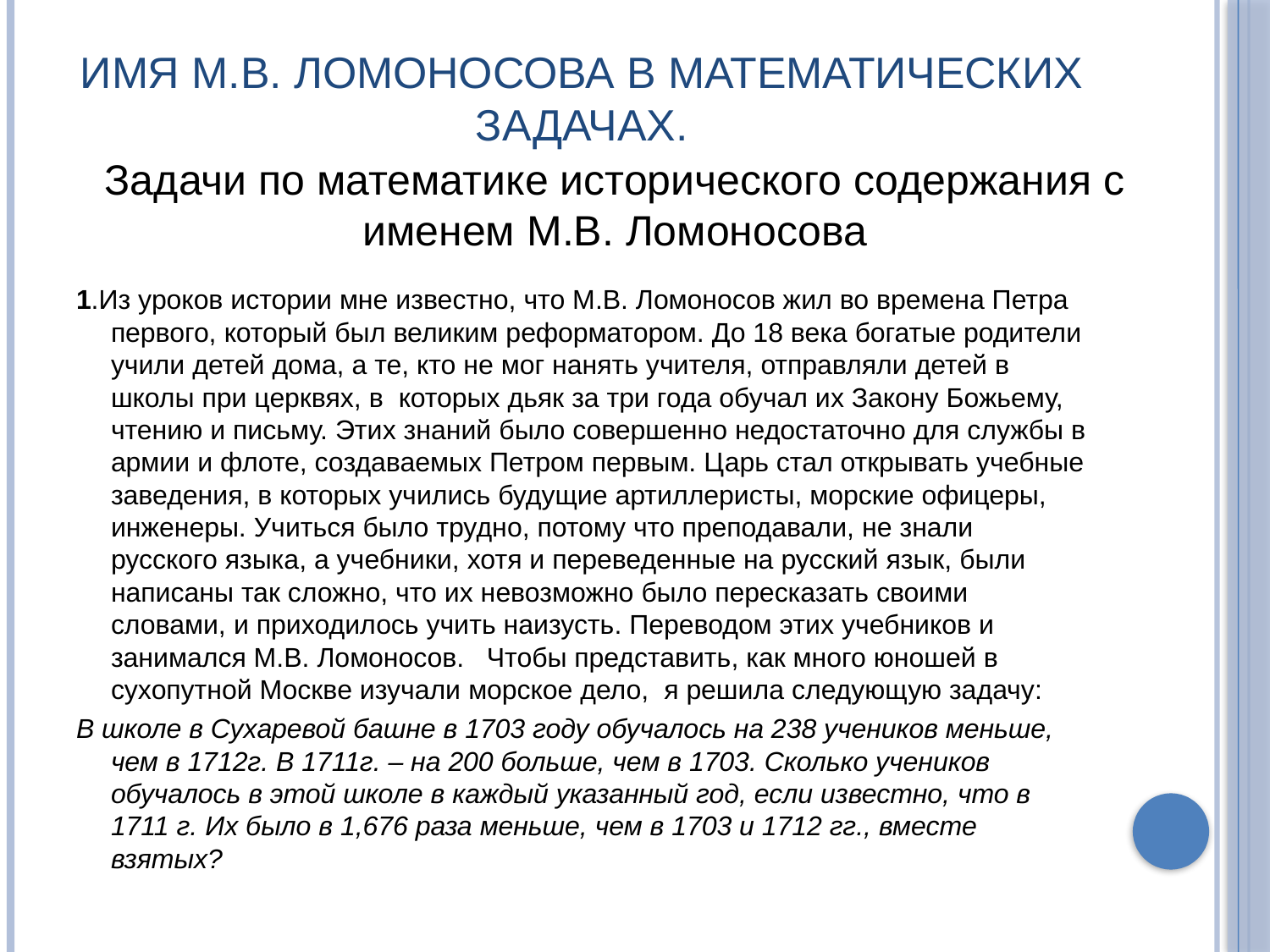

# Имя М.В. Ломоносова в математических задачах.
Задачи по математике исторического содержания с именем М.В. Ломоносова
1.Из уроков истории мне известно, что М.В. Ломоносов жил во времена Петра первого, который был великим реформатором. До 18 века богатые родители учили детей дома, а те, кто не мог нанять учителя, отправляли детей в школы при церквях, в  которых дьяк за три года обучал их Закону Божьему, чтению и письму. Этих знаний было совершенно недостаточно для службы в армии и флоте, создаваемых Петром первым. Царь стал открывать учебные заведения, в которых учились будущие артиллеристы, морские офицеры, инженеры. Учиться было трудно, потому что преподавали, не знали русского языка, а учебники, хотя и переведенные на русский язык, были написаны так сложно, что их невозможно было пересказать своими словами, и приходилось учить наизусть. Переводом этих учебников и занимался М.В. Ломоносов.   Чтобы представить, как много юношей в сухопутной Москве изучали морское дело,  я решила следующую задачу:
В школе в Сухаревой башне в 1703 году обучалось на 238 учеников меньше, чем в 1712г. В 1711г. – на 200 больше, чем в 1703. Сколько учеников обучалось в этой школе в каждый указанный год, если известно, что в 1711 г. Их было в 1,676 раза меньше, чем в 1703 и 1712 гг., вместе взятых?